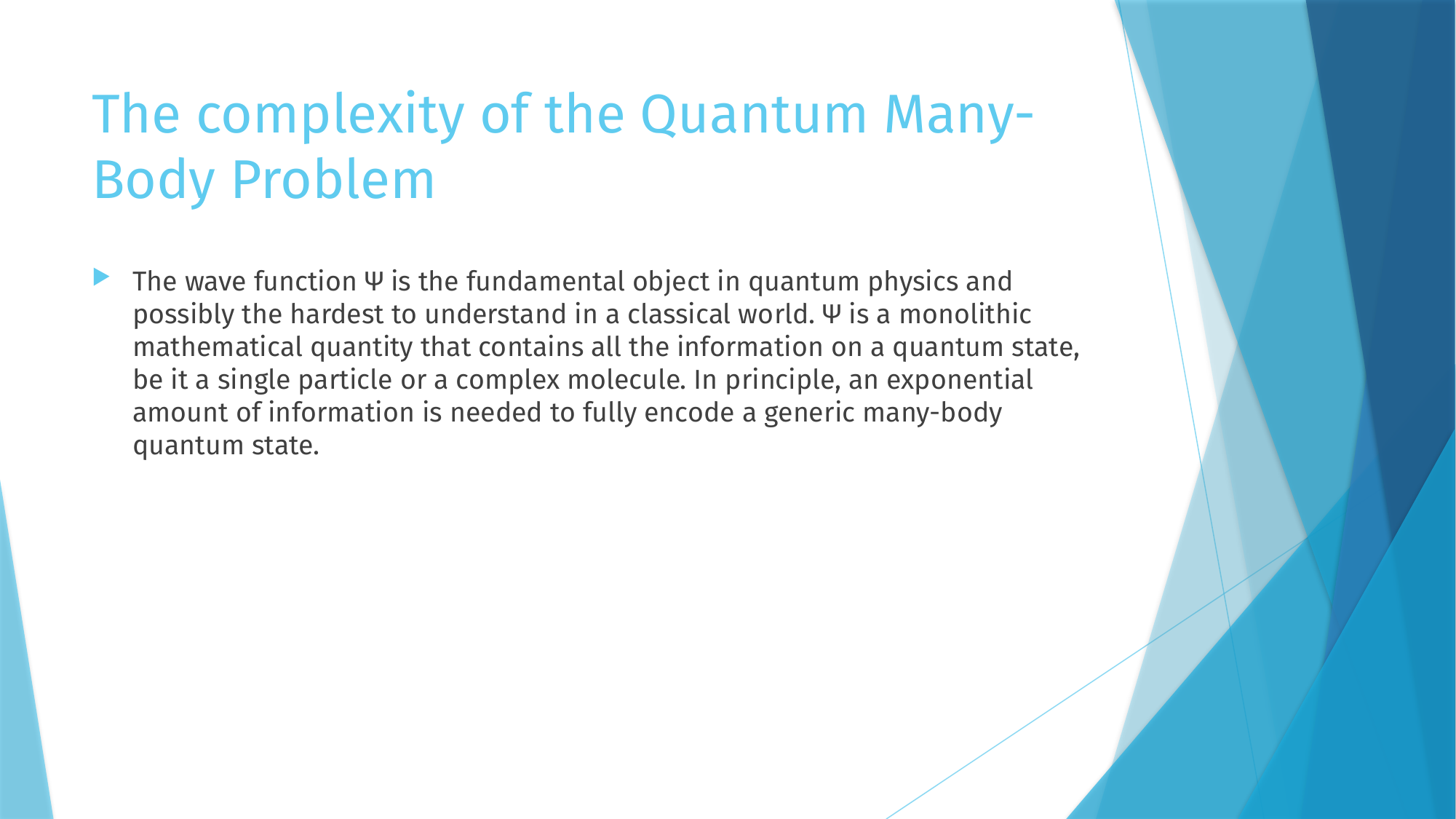

# The complexity of the Quantum Many-Body Problem
The wave function Ψ is the fundamental object in quantum physics and possibly the hardest to understand in a classical world. Ψ is a monolithic mathematical quantity that contains all the information on a quantum state, be it a single particle or a complex molecule. In principle, an exponential amount of information is needed to fully encode a generic many-body quantum state.